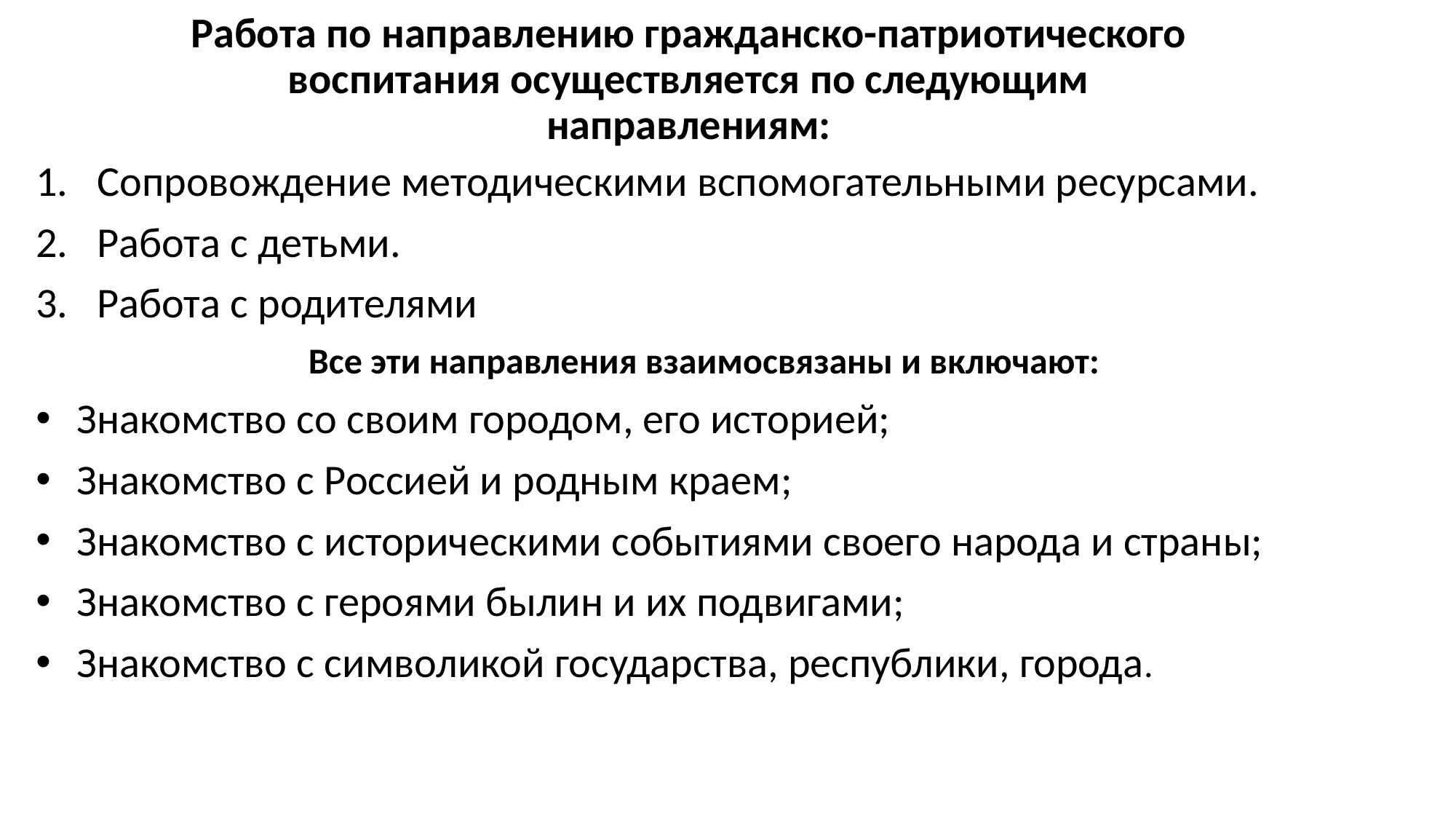

# Работа по направлению гражданско-патриотического воспитания осуществляется по следующим направлениям:
Сопровождение методическими вспомогательными ресурсами.
Работа с детьми.
Работа с родителями
Все эти направления взаимосвязаны и включают:
Знакомство со своим городом, его историей;
Знакомство с Россией и родным краем;
Знакомство с историческими событиями своего народа и страны;
Знакомство с героями былин и их подвигами;
Знакомство с символикой государства, республики, города.